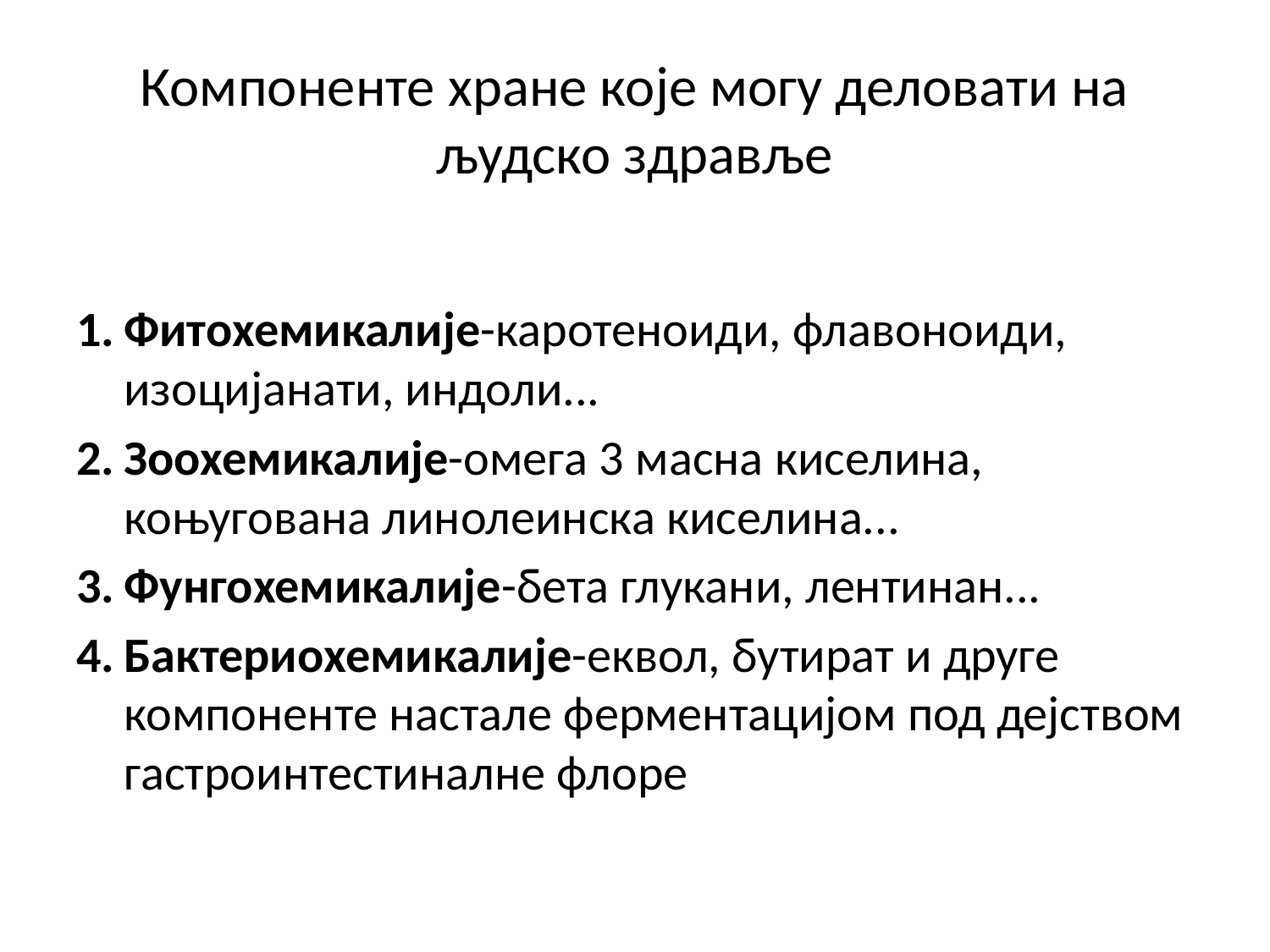

# Компоненте хране које могу деловати на људско здравље

Фитохемикалије-каротеноиди, флавоноиди, изоцијанати, индоли...
Зоохемикалије-омега 3 масна киселина, коњугована линолеинска киселина...
Фунгохемикалије-бета глукани, лентинан...
Бактериохемикалије-еквол, бутират и друге компоненте настале ферментацијом под дејством гастроинтестиналне флоре